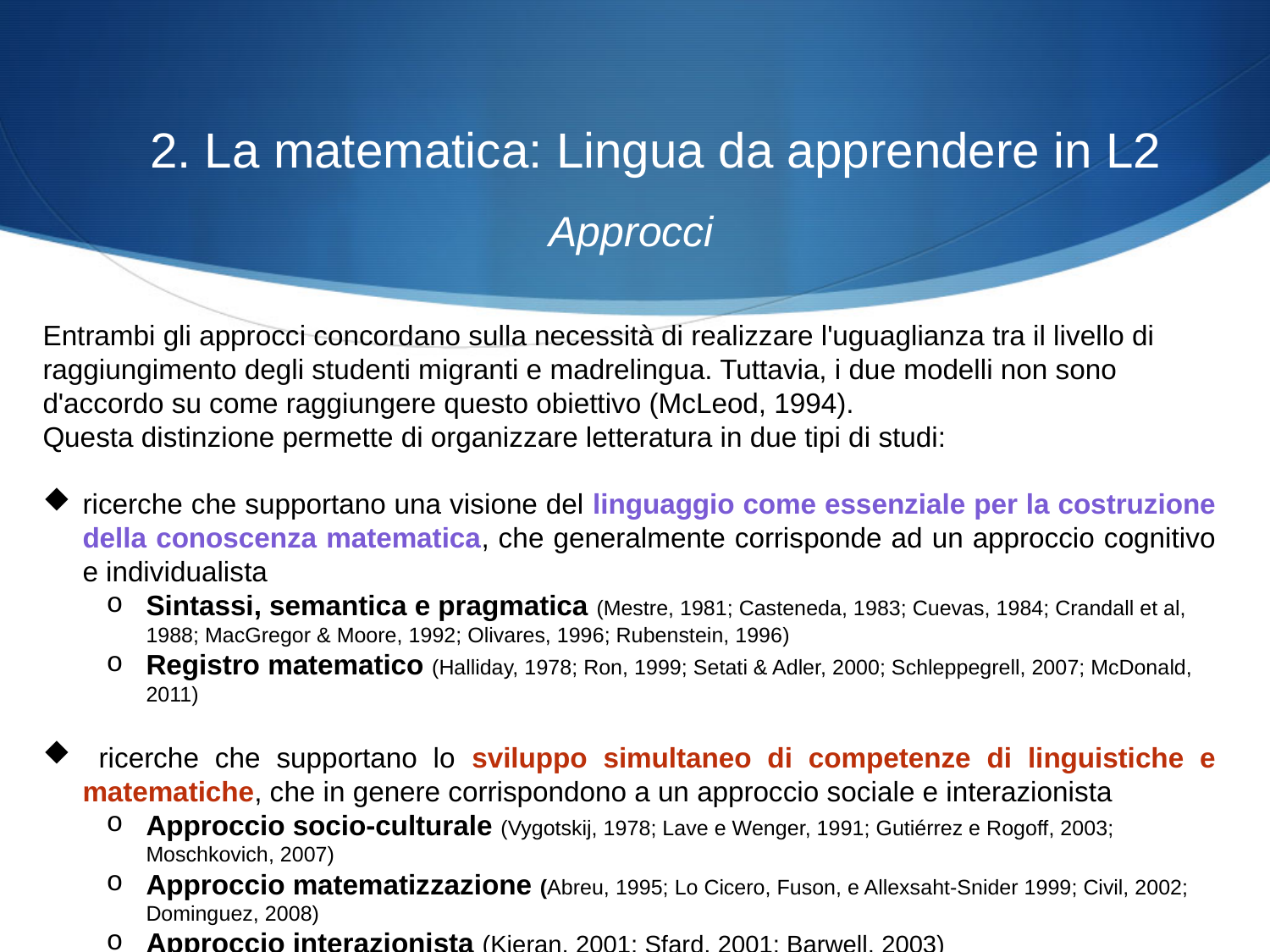

2. La matematica: Lingua da apprendere in L2
Approcci
Entrambi gli approcci concordano sulla necessità di realizzare l'uguaglianza tra il livello di raggiungimento degli studenti migranti e madrelingua. Tuttavia, i due modelli non sono d'accordo su come raggiungere questo obiettivo (McLeod, 1994).
Questa distinzione permette di organizzare letteratura in due tipi di studi:

ricerche che supportano una visione del linguaggio come essenziale per la costruzione della conoscenza matematica, che generalmente corrisponde ad un approccio cognitivo e individualista
Sintassi, semantica e pragmatica (Mestre, 1981; Casteneda, 1983; Cuevas, 1984; Crandall et al, 1988; MacGregor & Moore, 1992; Olivares, 1996; Rubenstein, 1996)
Registro matematico (Halliday, 1978; Ron, 1999; Setati & Adler, 2000; Schleppegrell, 2007; McDonald, 2011)

 ricerche che supportano lo sviluppo simultaneo di competenze di linguistiche e matematiche, che in genere corrispondono a un approccio sociale e interazionista
Approccio socio-culturale (Vygotskij, 1978; Lave e Wenger, 1991; Gutiérrez e Rogoff, 2003; Moschkovich, 2007)
Approccio matematizzazione (Abreu, 1995; Lo Cicero, Fuson, e Allexsaht-Snider 1999; Civil, 2002; Dominguez, 2008)
Approccio interazionista (Kieran, 2001; Sfard, 2001; Barwell, 2003)